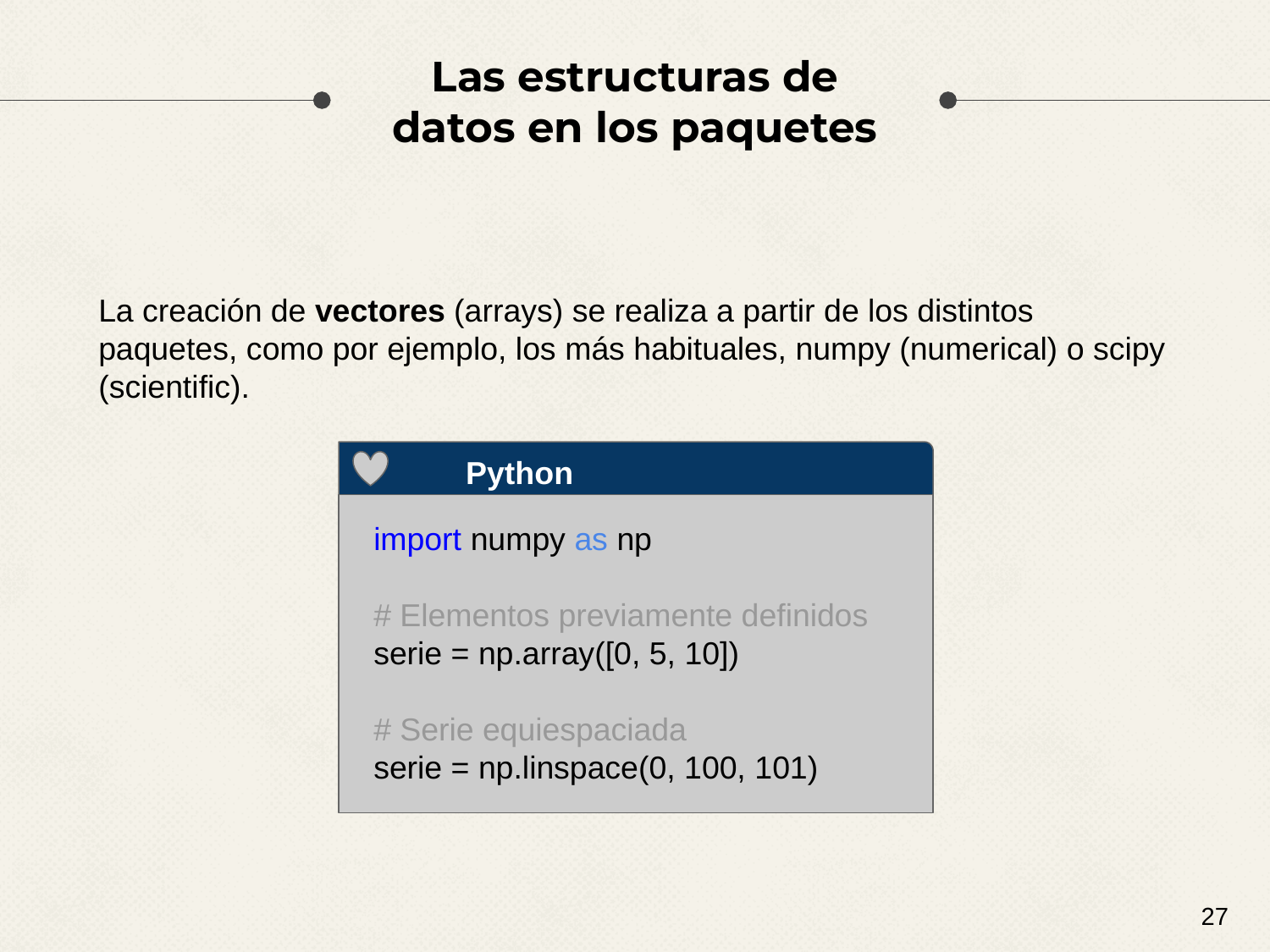

# Las estructuras de datos en los paquetes
La creación de vectores (arrays) se realiza a partir de los distintos paquetes, como por ejemplo, los más habituales, numpy (numerical) o scipy (scientific).
Python

import numpy as np

# Elementos previamente definidos
serie = np.array([0, 5, 10])

# Serie equiespaciada
serie = np.linspace(0, 100, 101)
27